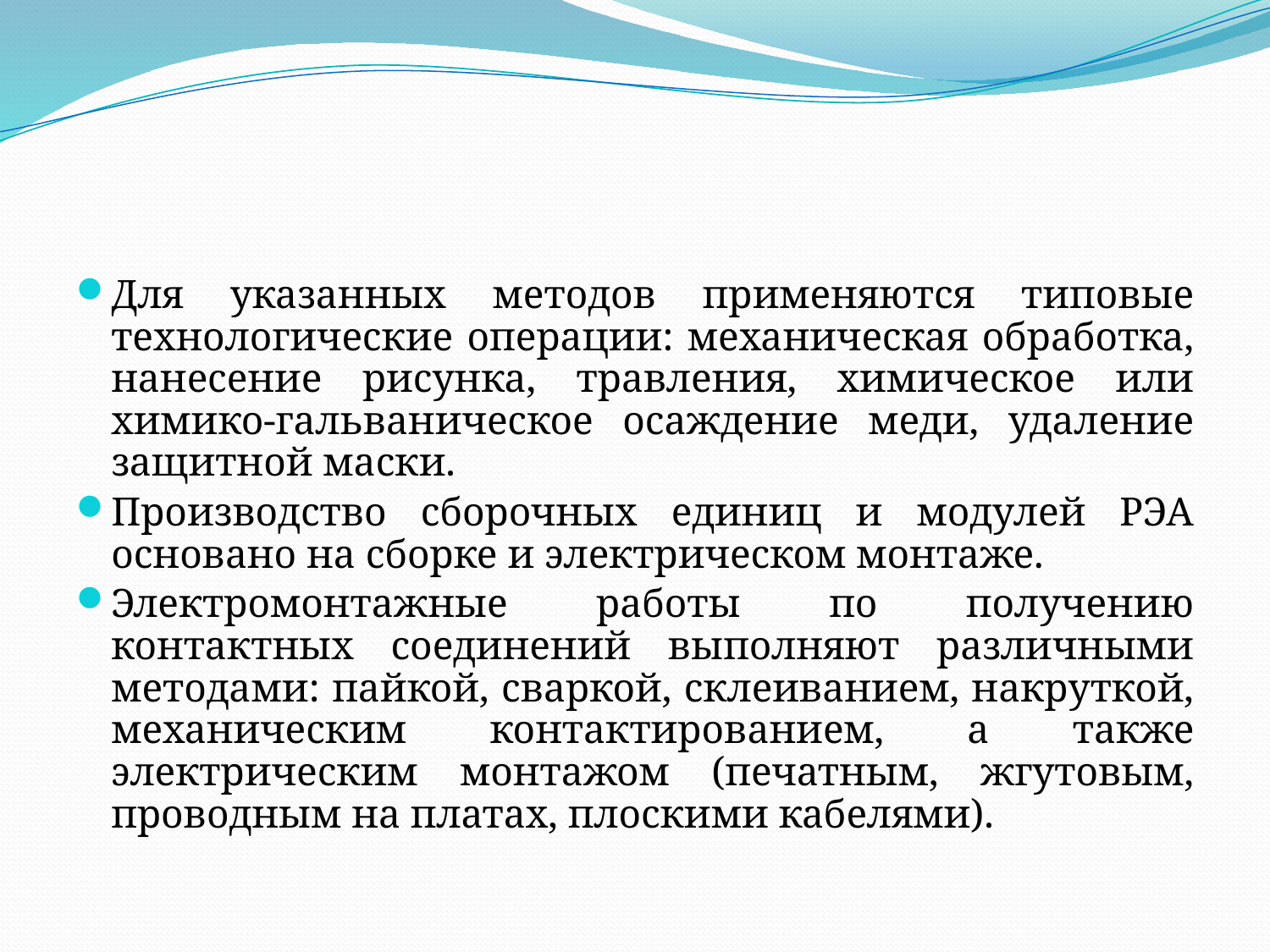

Для указанных методов применяются типовые технологические операции: механическая обработка, нанесение рисунка, травления, химическое или химико-гальваническое осаждение меди, удаление защитной маски.
Производство сборочных единиц и модулей РЭА основано на сборке и электрическом монтаже.
Электромонтажные работы по получению контактных соединений выполняют различными методами: пайкой, сваркой, склеиванием, накруткой, механическим контактированием, а также электрическим монтажом (печатным, жгутовым, проводным на платах, плоскими кабелями).